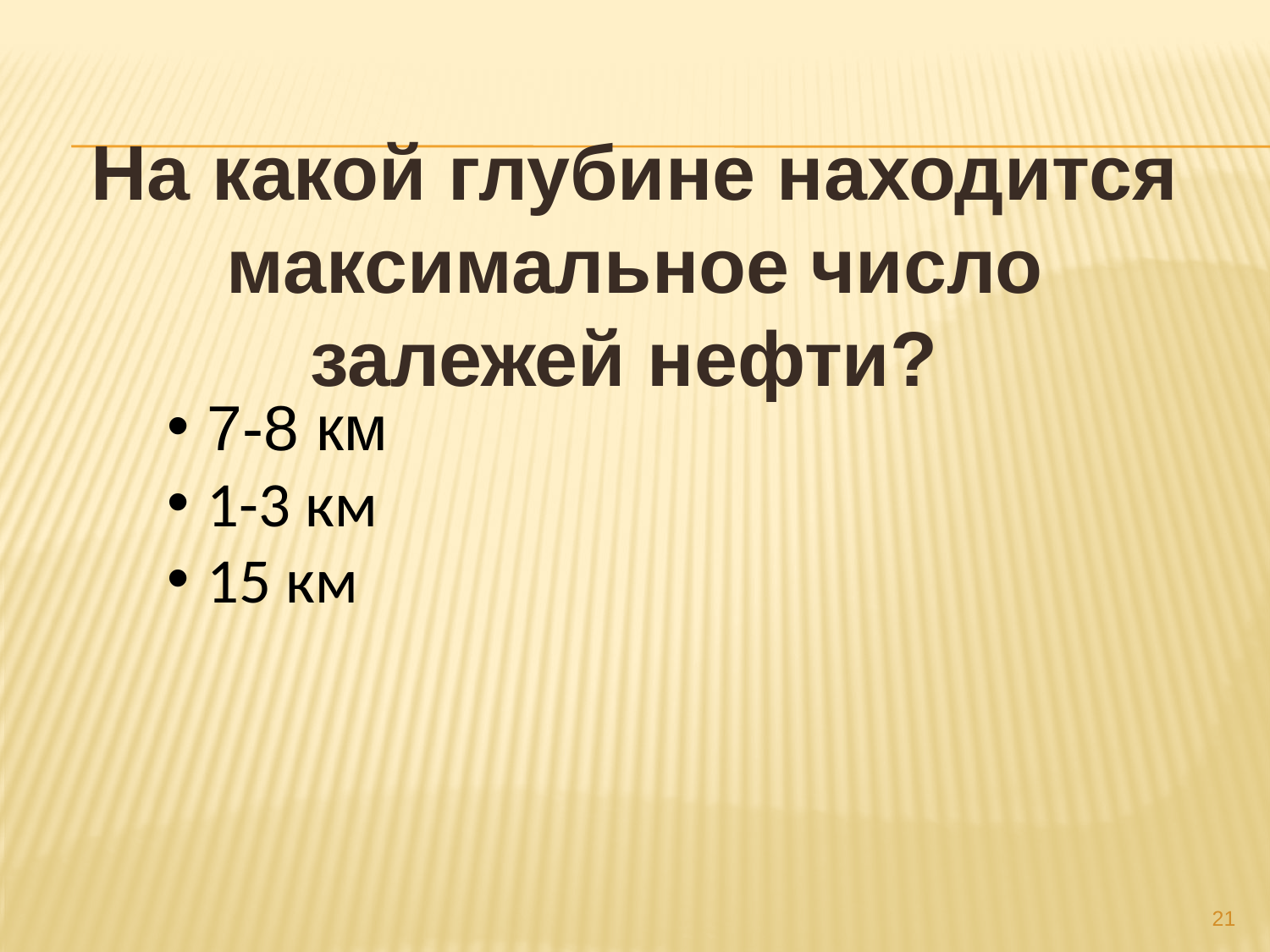

На какой глубине находится максимальное число залежей нефти?
7-8 км
1-3 км
15 км
21